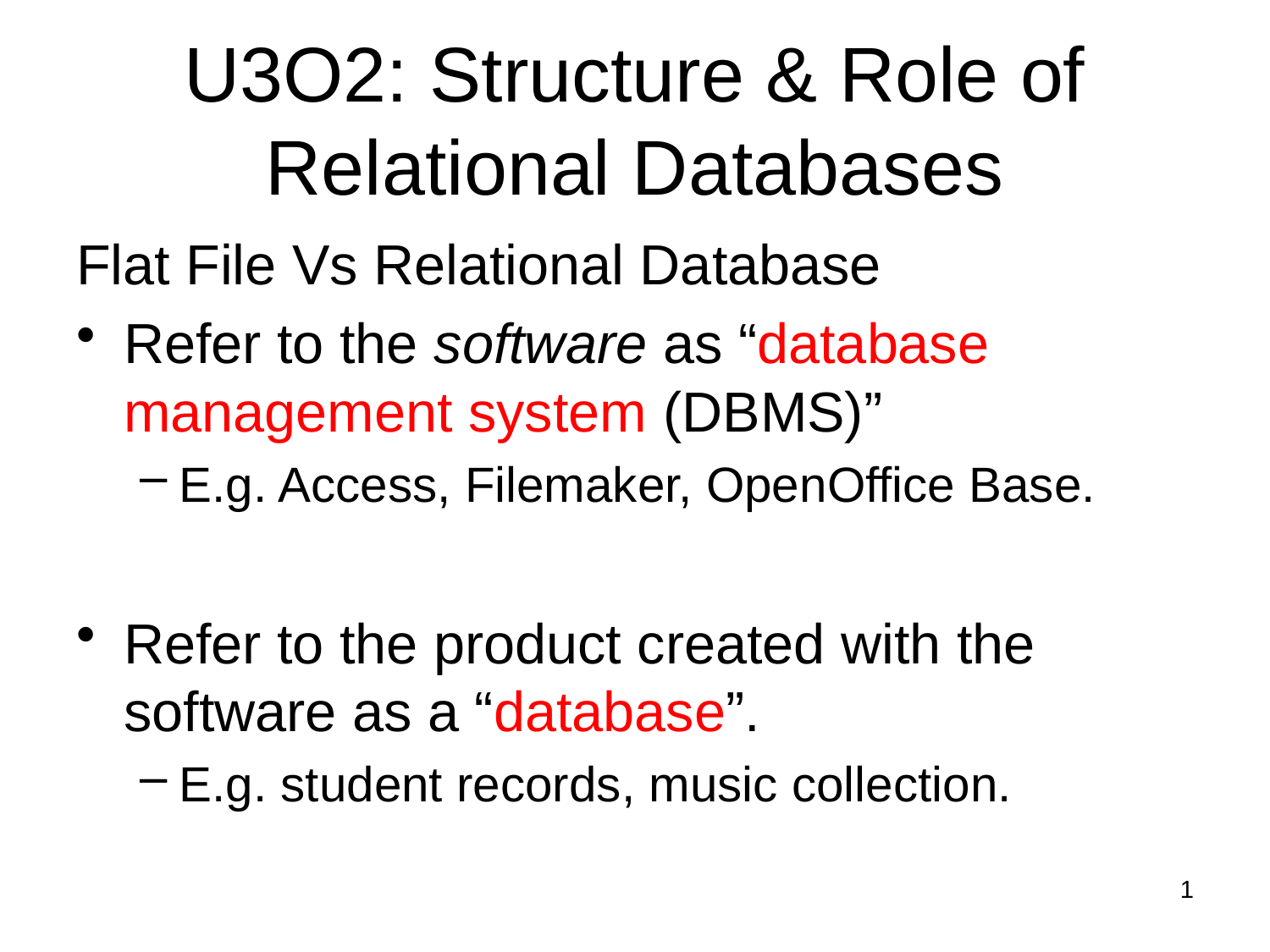

# U3O2: Structure & Role of Relational Databases
Flat File Vs Relational Database
Refer to the software as “database management system (DBMS)”
E.g. Access, Filemaker, OpenOffice Base.

Refer to the product created with the software as a “database”.
E.g. student records, music collection.

1